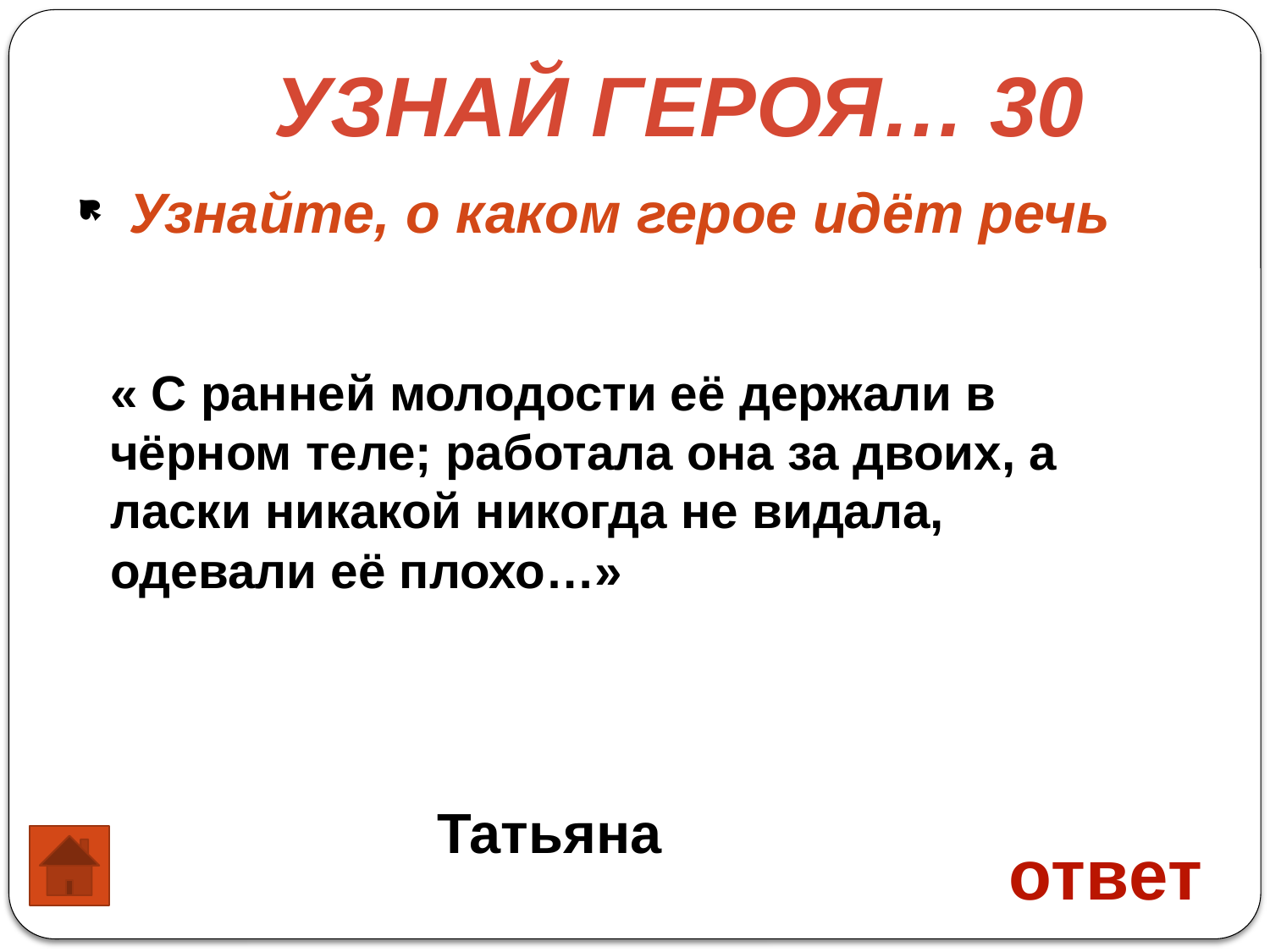

УЗНАЙ ГЕРОЯ… 30
 Узнайте, о каком герое идёт речь

« С ранней молодости её держали в чёрном теле; работала она за двоих, а ласки никакой никогда не видала, одевали её плохо…»
              Татьяна
ответ